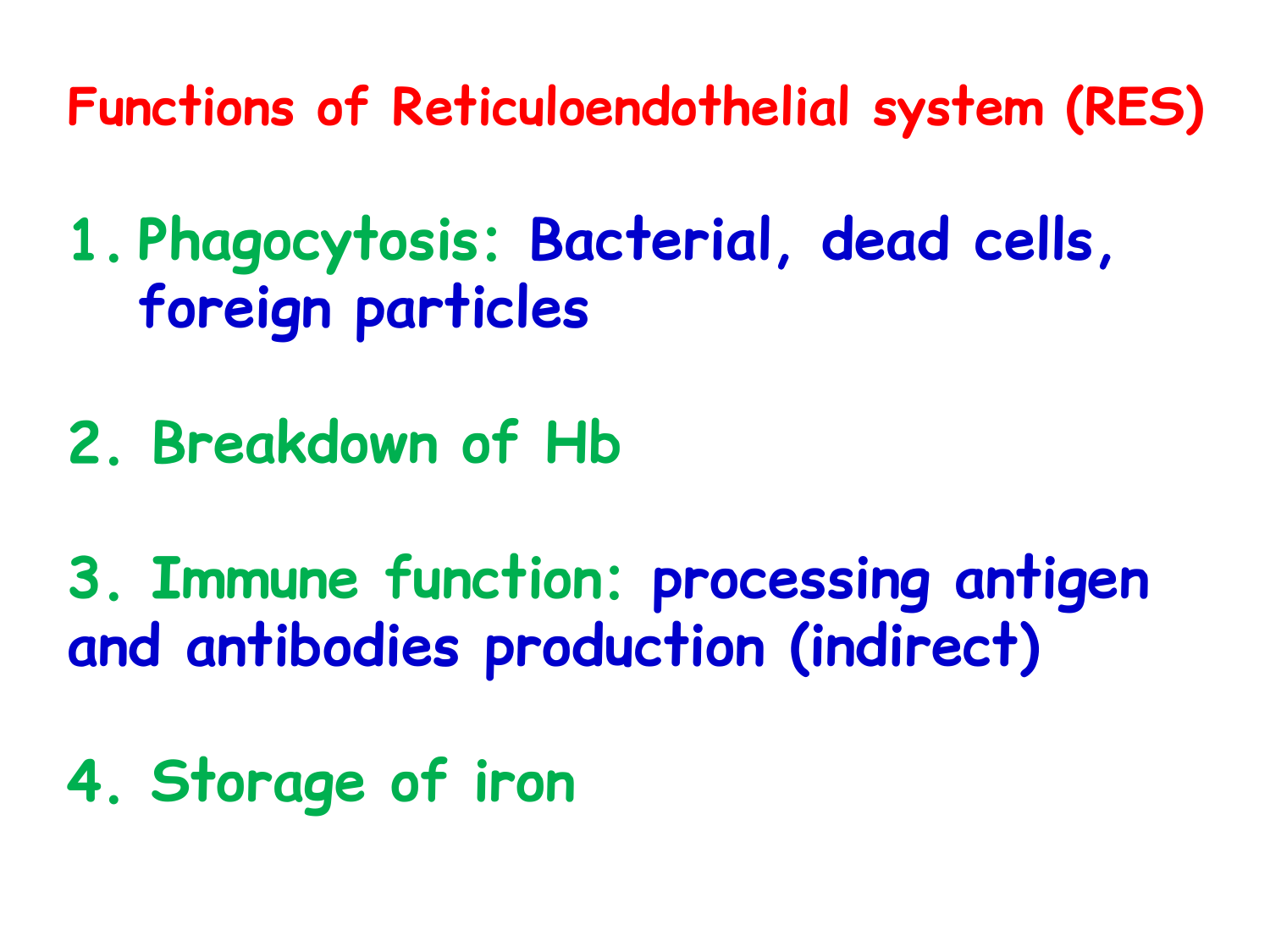

Functions of Reticuloendothelial system (RES)

Phagocytosis: Bacterial, dead cells, foreign particles

2. Breakdown of Hb

3. Immune function: processing antigen and antibodies production (indirect)

4. Storage of iron